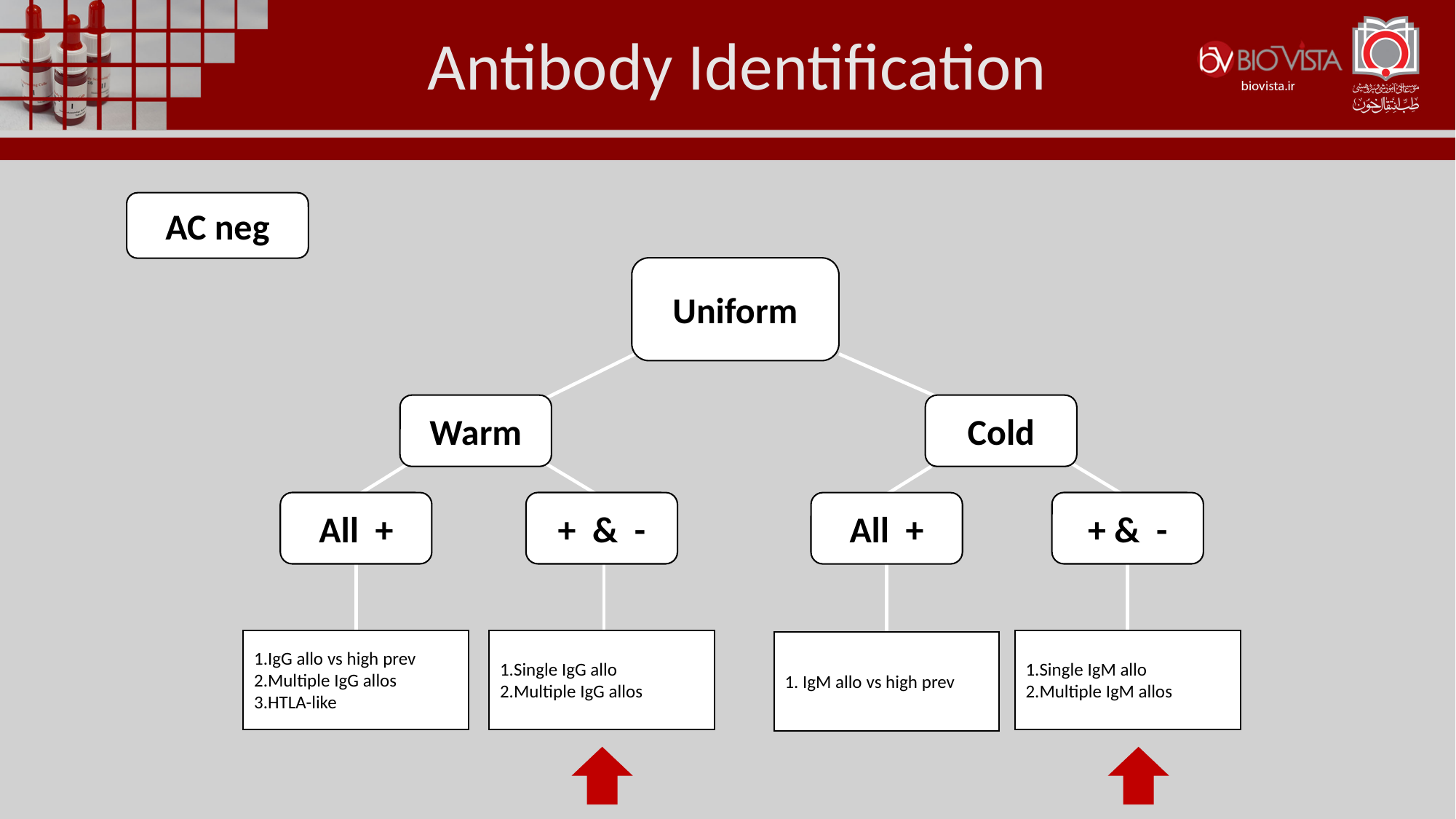

Antibody Identification
AC neg
Uniform
Warm
Cold
All  +
+  &  -
+ &  -
All  +
IgG allo vs high prev
Multiple IgG allos
HTLA-like
Single IgG allo
Multiple IgG allos
Single IgM allo
Multiple IgM allos
1. IgM allo vs high prev